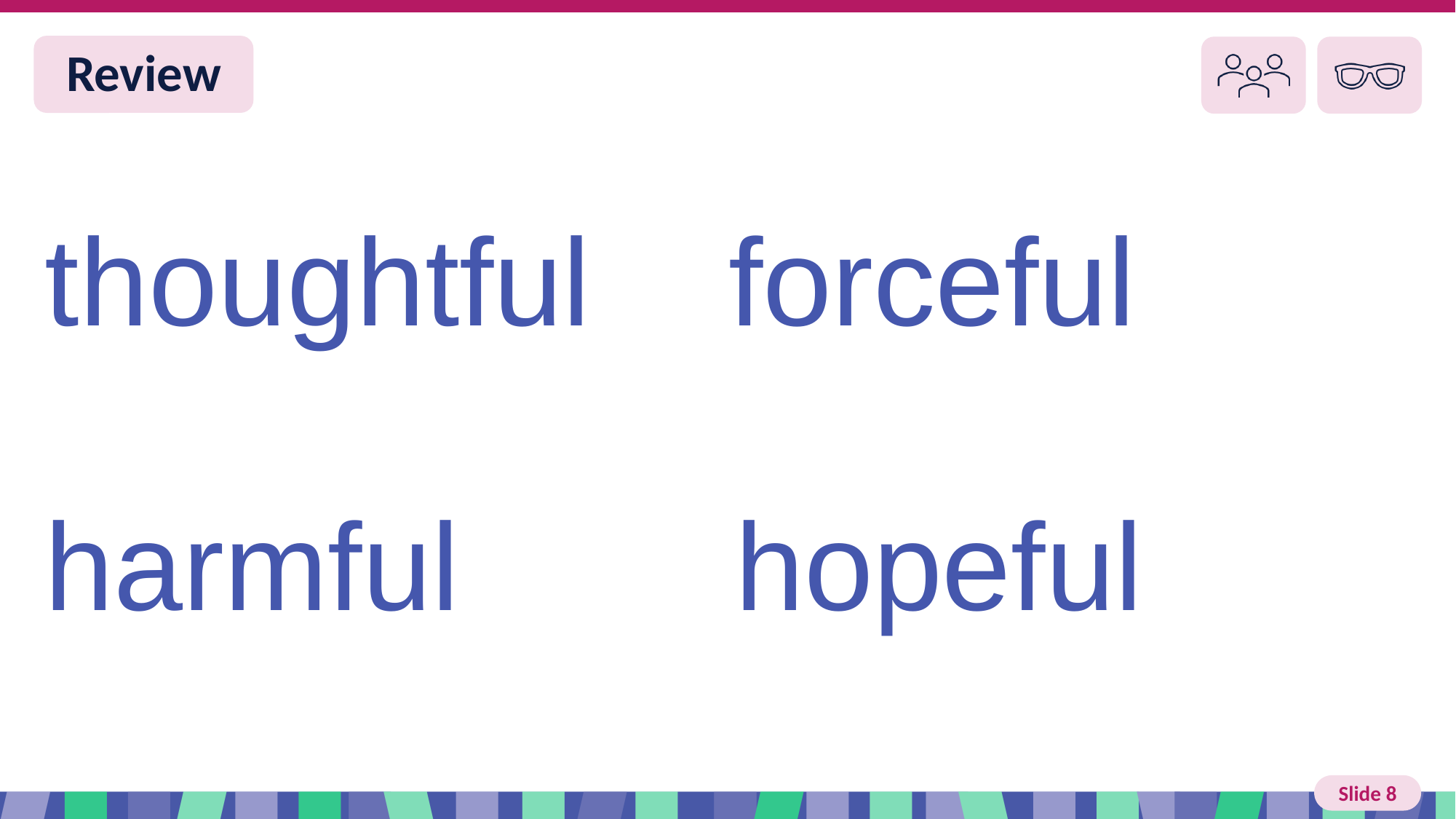

Slide 8 Review You do
thoughtful    forceful
harmful        hopeful